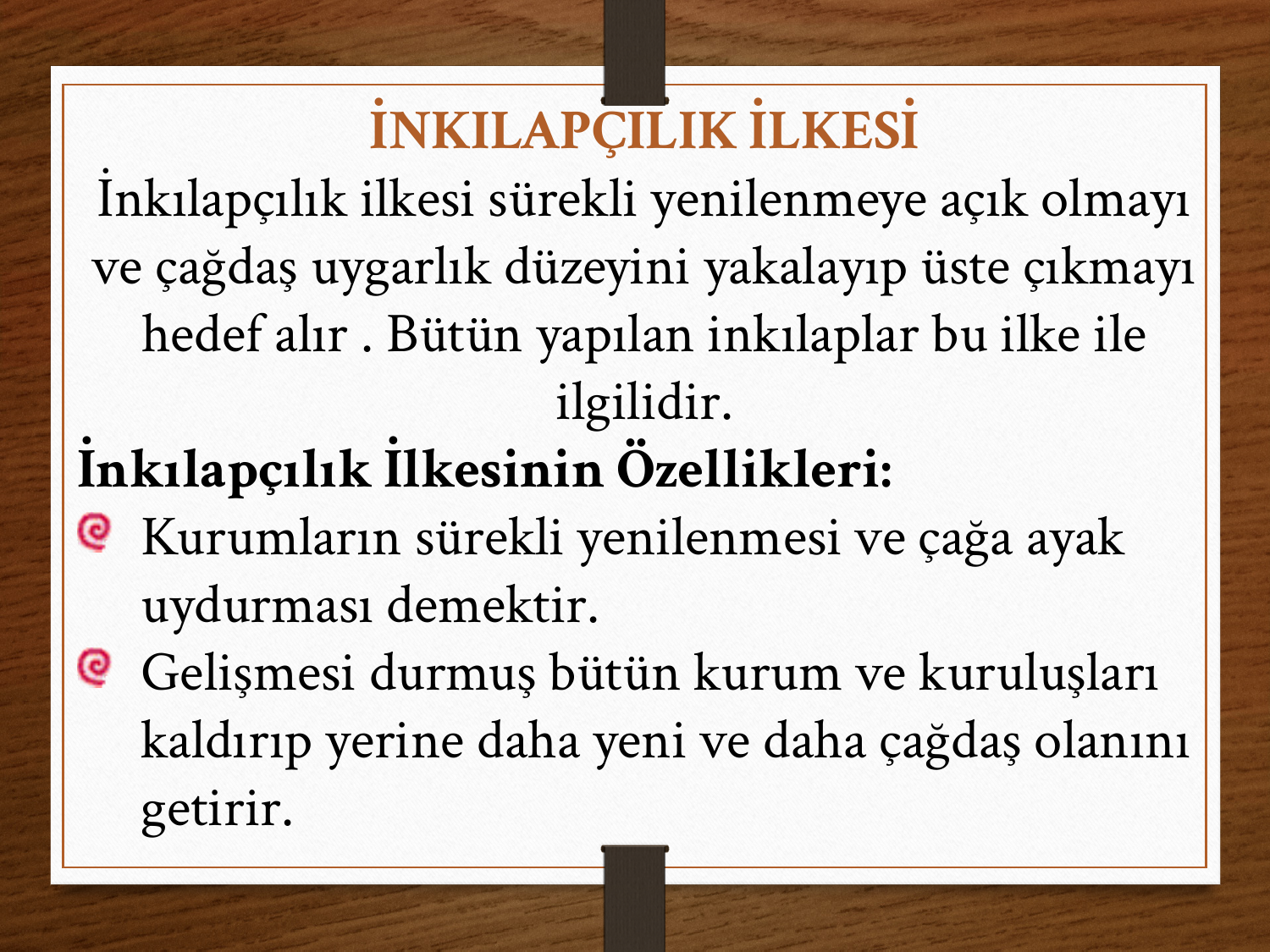

İNKILAPÇILIK İLKESİ
İnkılapçılık ilkesi sürekli yenilenmeye açık olmayı ve çağdaş uygarlık düzeyini yakalayıp üste çıkmayı hedef alır . Bütün yapılan inkılaplar bu ilke ile ilgilidir.
İnkılapçılık İlkesinin Özellikleri:
Kurumların sürekli yenilenmesi ve çağa ayak uydurması demektir.
Gelişmesi durmuş bütün kurum ve kuruluşları kaldırıp yerine daha yeni ve daha çağdaş olanını getirir.